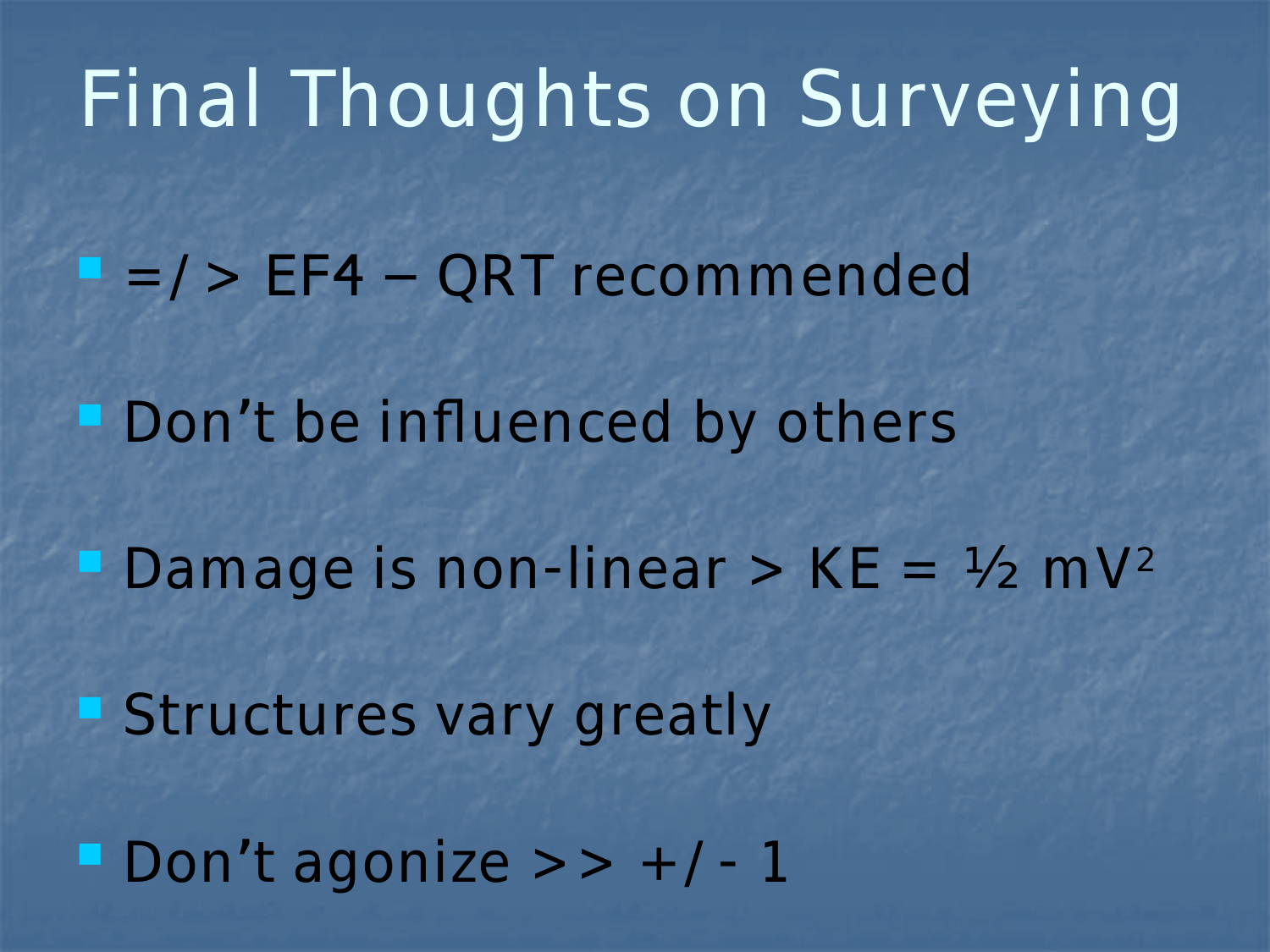

# Final Thoughts on Surveying
=/> EF4 – QRT recommended
Don’t be influenced by others
Damage is non-linear > KE = ½ mV2
Structures vary greatly
Don’t agonize >> +/- 1